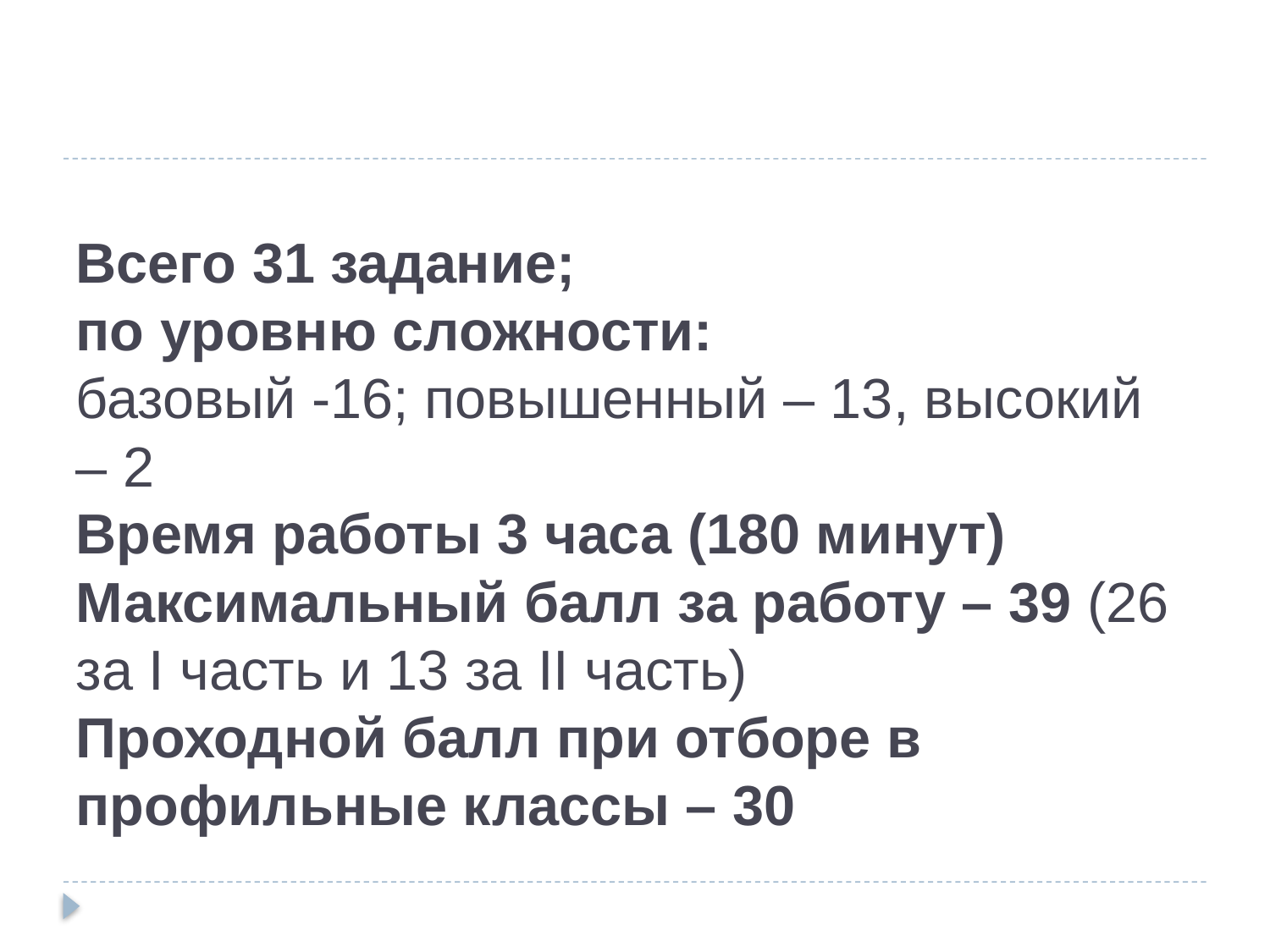

# Всего 31 задание; по уровню сложности:  базовый -16; повышенный – 13, высокий – 2  Время работы 3 часа (180 минут) Максимальный балл за работу – 39 (26 за I часть и 13 за II часть) Проходной балл при отборе в профильные классы – 30